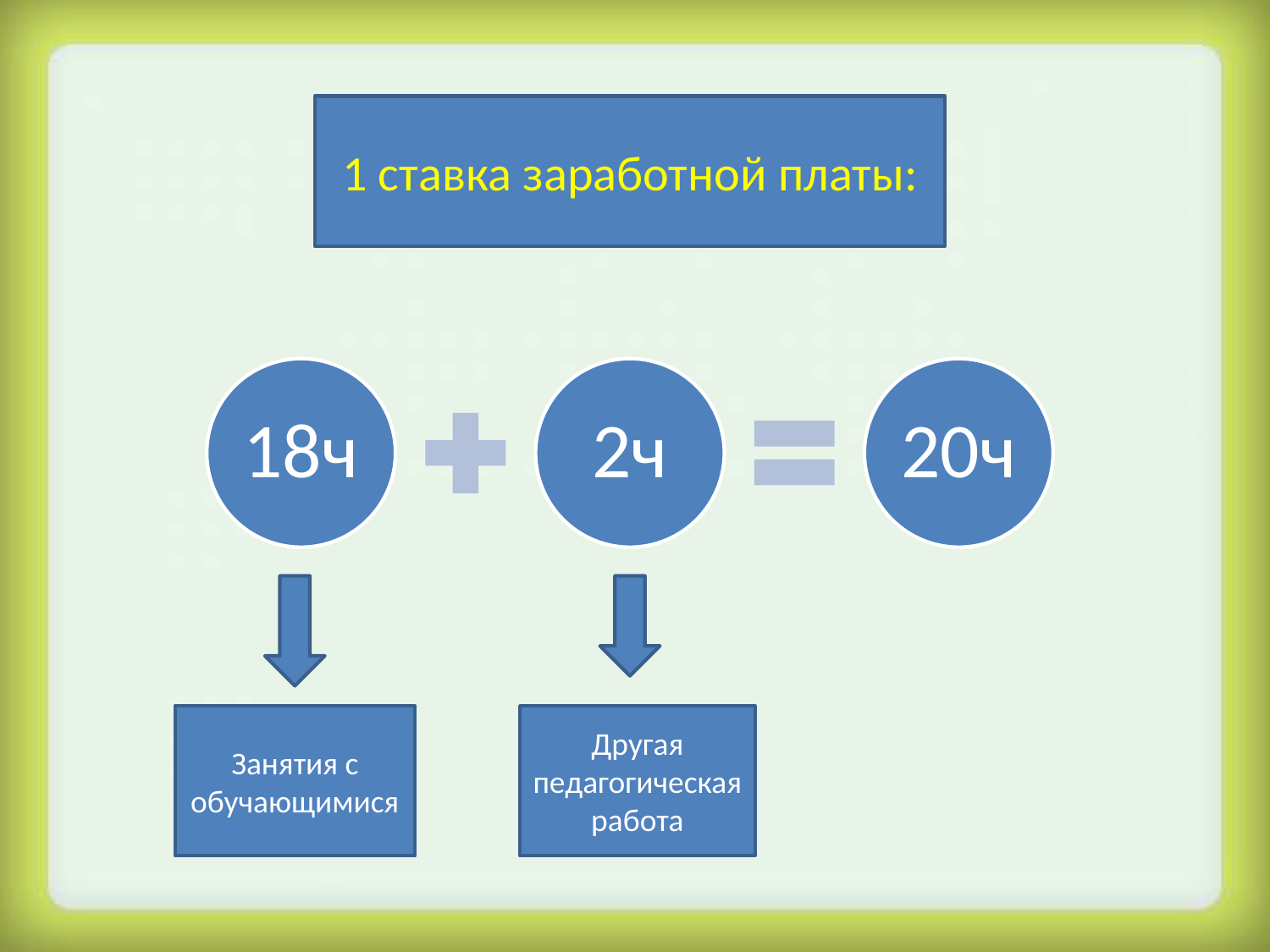

1 ставка заработной платы:
18ч

2ч

20ч

Занятия с обучающимися
Другая педагогическая работа